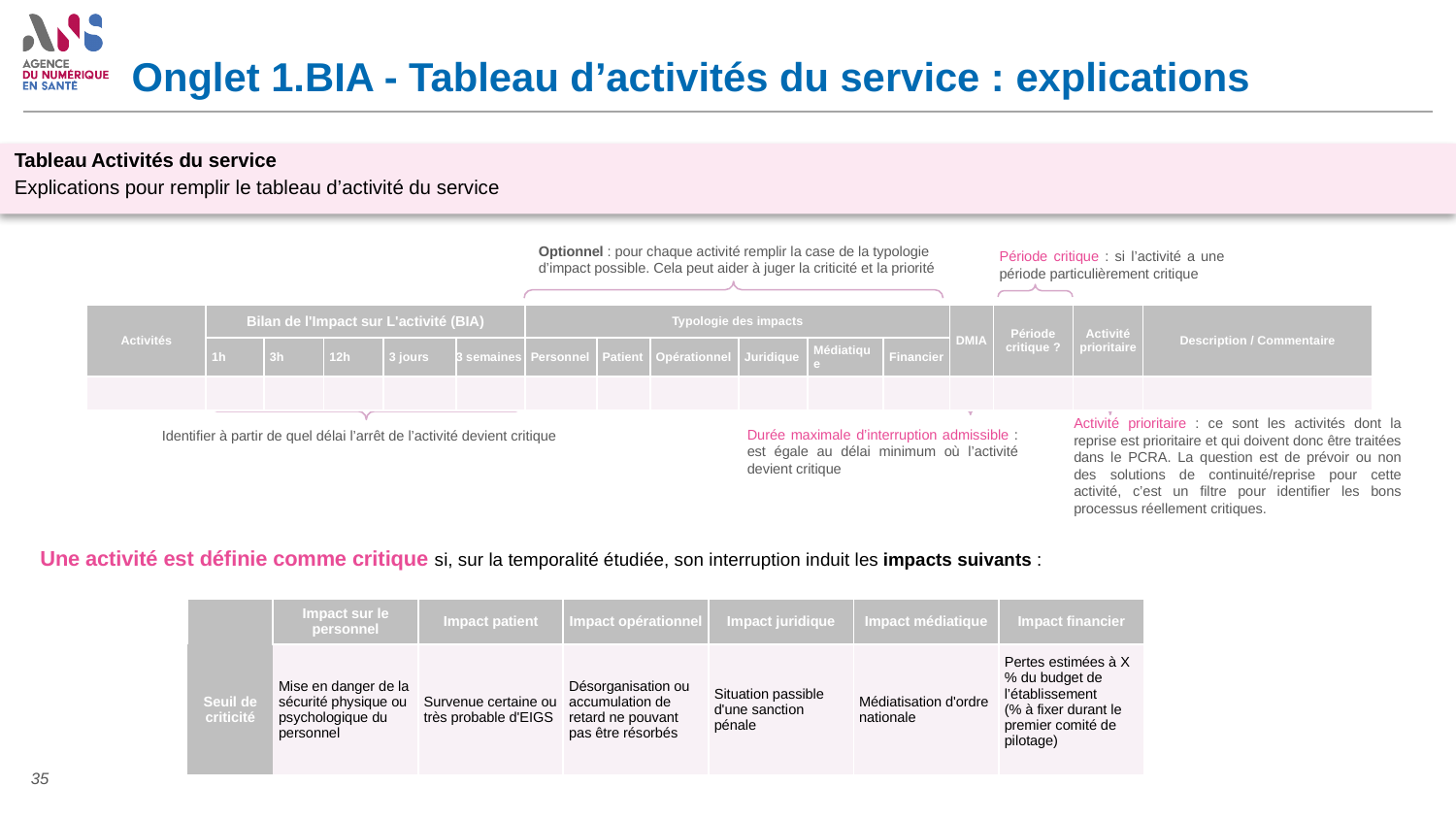

Onglet 1.BIA - Tableau d’activités du service : explications

Tableau Activités du service
Explications pour remplir le tableau d’activité du service

Optionnel : pour chaque activité remplir la case de la typologie d’impact possible. Cela peut aider à juger la criticité et la priorité
Période critique : si l’activité a une période particulièrement critique

| Activités | Bilan de l'Impact sur L'activité (BIA) |  |  |  |  | Typologie des impacts |  |  |  |  |  | DMIA | Période critique ? | Activité prioritaire | Description / Commentaire |
| --- | --- | --- | --- | --- | --- | --- | --- | --- | --- | --- | --- | --- | --- | --- | --- |
|  | 1h | 3h | 12h | 3 jours | 3 semaines | Personnel | Patient | Opérationnel | Juridique | Médiatique | Financier |  |  |  |  |
|  |  |  |  |  |  |  |  |  |  |  |  |  |  |  |  |

Activité prioritaire : ce sont les activités dont la reprise est prioritaire et qui doivent donc être traitées dans le PCRA. La question est de prévoir ou non des solutions de continuité/reprise pour cette activité, c’est un filtre pour identifier les bons processus réellement critiques.
Durée maximale d’interruption admissible : est égale au délai minimum où l’activité devient critique
Identifier à partir de quel délai l’arrêt de l’activité devient critique
Une activité est définie comme critique si, sur la temporalité étudiée, son interruption induit les impacts suivants :
|  | Impact sur le personnel | Impact patient | Impact opérationnel | Impact juridique | Impact médiatique | Impact financier |
| --- | --- | --- | --- | --- | --- | --- |
| Seuil de criticité | Mise en danger de la sécurité physique ou psychologique du personnel | Survenue certaine ou très probable d'EIGS | Désorganisation ou accumulation de retard ne pouvant pas être résorbés | Situation passible d'une sanction pénale | Médiatisation d'ordre nationale | Pertes estimées à X% du budget de l’établissement (% à fixer durant le premier comité de pilotage) |
35